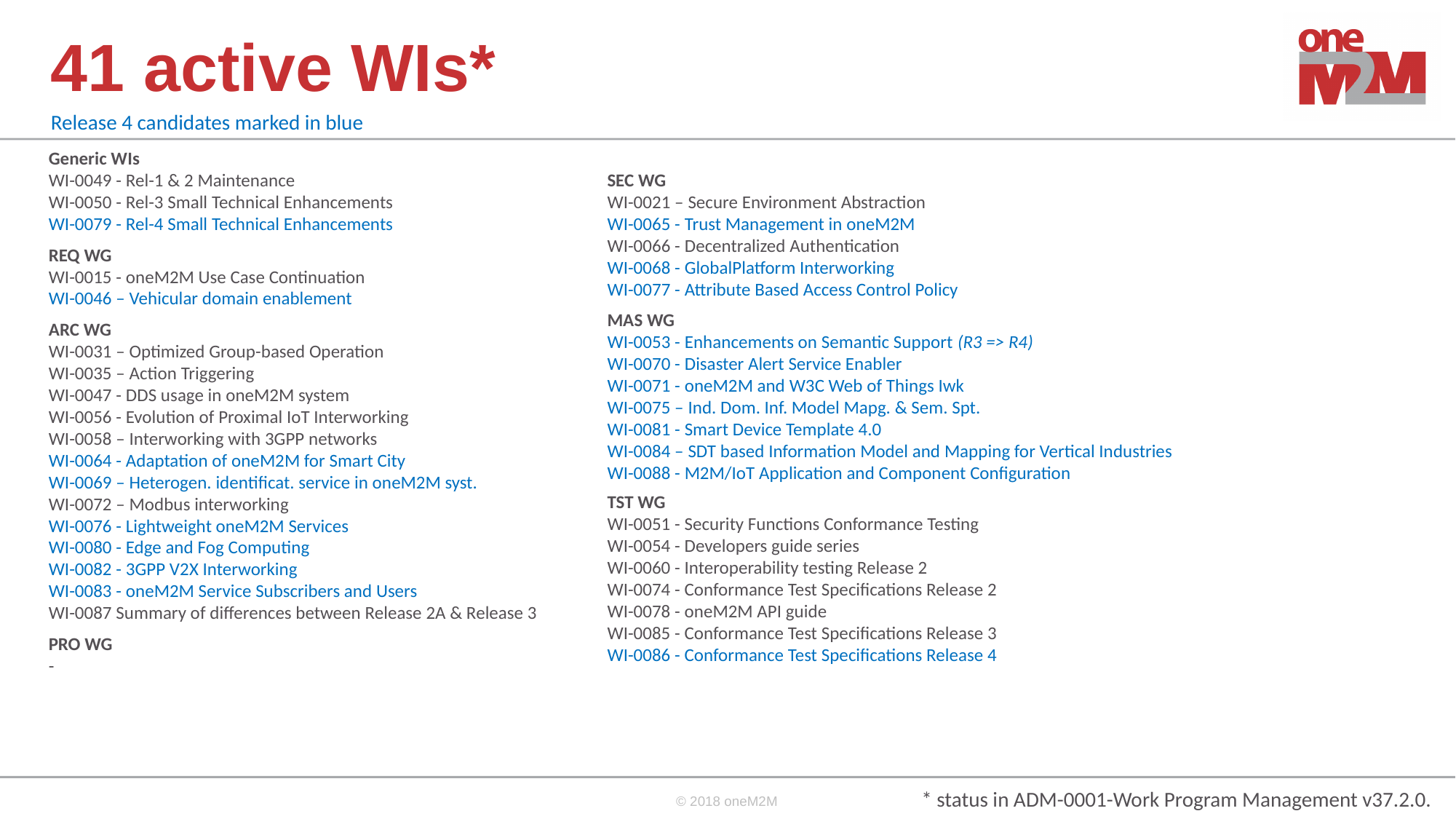

# 41 active WIs*
Release 4 candidates marked in blue
Generic WIs
WI-0049 - Rel-1 & 2 Maintenance
WI-0050 - Rel-3 Small Technical Enhancements
WI-0079 - Rel-4 Small Technical Enhancements
REQ WG
WI-0015 - oneM2M Use Case Continuation
WI-0046 – Vehicular domain enablement
ARC WG
WI-0031 – Optimized Group-based Operation
WI-0035 – Action Triggering
WI-0047 - DDS usage in oneM2M system
WI-0056 - Evolution of Proximal IoT Interworking
WI-0058 – Interworking with 3GPP networks
WI-0064 - Adaptation of oneM2M for Smart City
WI-0069 – Heterogen. identificat. service in oneM2M syst.
WI-0072 – Modbus interworking
WI-0076 - Lightweight oneM2M Services
WI-0080 - Edge and Fog Computing
WI-0082 - 3GPP V2X Interworking
WI-0083 - oneM2M Service Subscribers and Users
WI-0087 Summary of differences between Release 2A & Release 3
PRO WG
-
SEC WG
WI-0021 – Secure Environment Abstraction
WI-0065 - Trust Management in oneM2M
WI-0066 - Decentralized Authentication
WI-0068 - GlobalPlatform Interworking
WI-0077 - Attribute Based Access Control Policy
MAS WG
WI-0053 - Enhancements on Semantic Support (R3 => R4)
WI-0070 - Disaster Alert Service Enabler
WI-0071 - oneM2M and W3C Web of Things Iwk
WI-0075 – Ind. Dom. Inf. Model Mapg. & Sem. Spt.
WI-0081 - Smart Device Template 4.0
WI-0084 – SDT based Information Model and Mapping for Vertical Industries
WI-0088 - M2M/IoT Application and Component Configuration
TST WG
WI-0051 - Security Functions Conformance Testing
WI-0054 - Developers guide series
WI-0060 - Interoperability testing Release 2
WI-0074 - Conformance Test Specifications Release 2
WI-0078 - oneM2M API guide
WI-0085 - Conformance Test Specifications Release 3
WI-0086 - Conformance Test Specifications Release 4
* status in ADM-0001-Work Program Management v37.2.0.